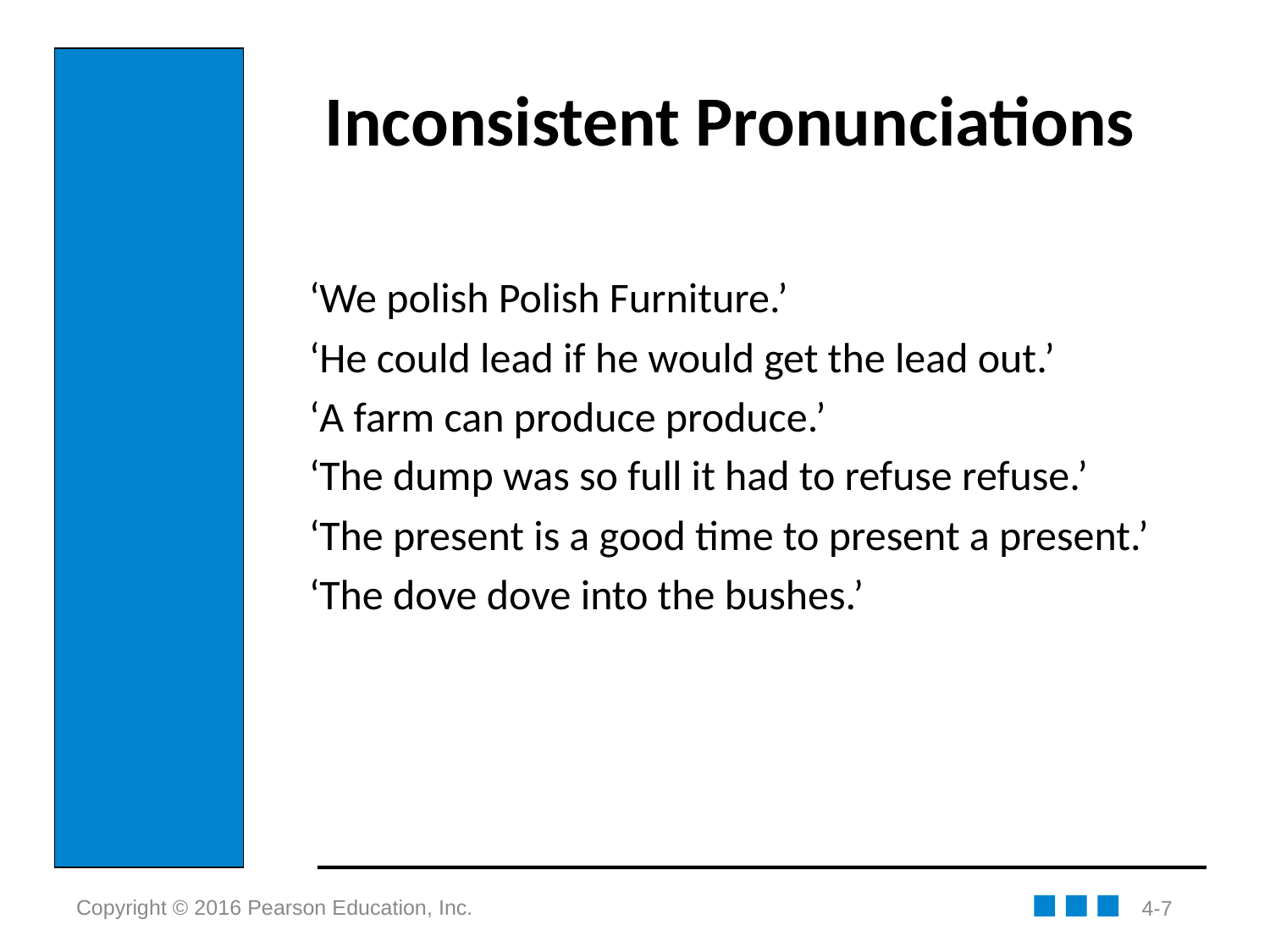

# Inconsistent Pronunciations

‘We polish Polish Furniture.’
‘He could lead if he would get the lead out.’
‘A farm can produce produce.’
‘The dump was so full it had to refuse refuse.’
‘The present is a good time to present a present.’
‘The dove dove into the bushes.’

4-7
Copyright © 2016 Pearson Education, Inc.